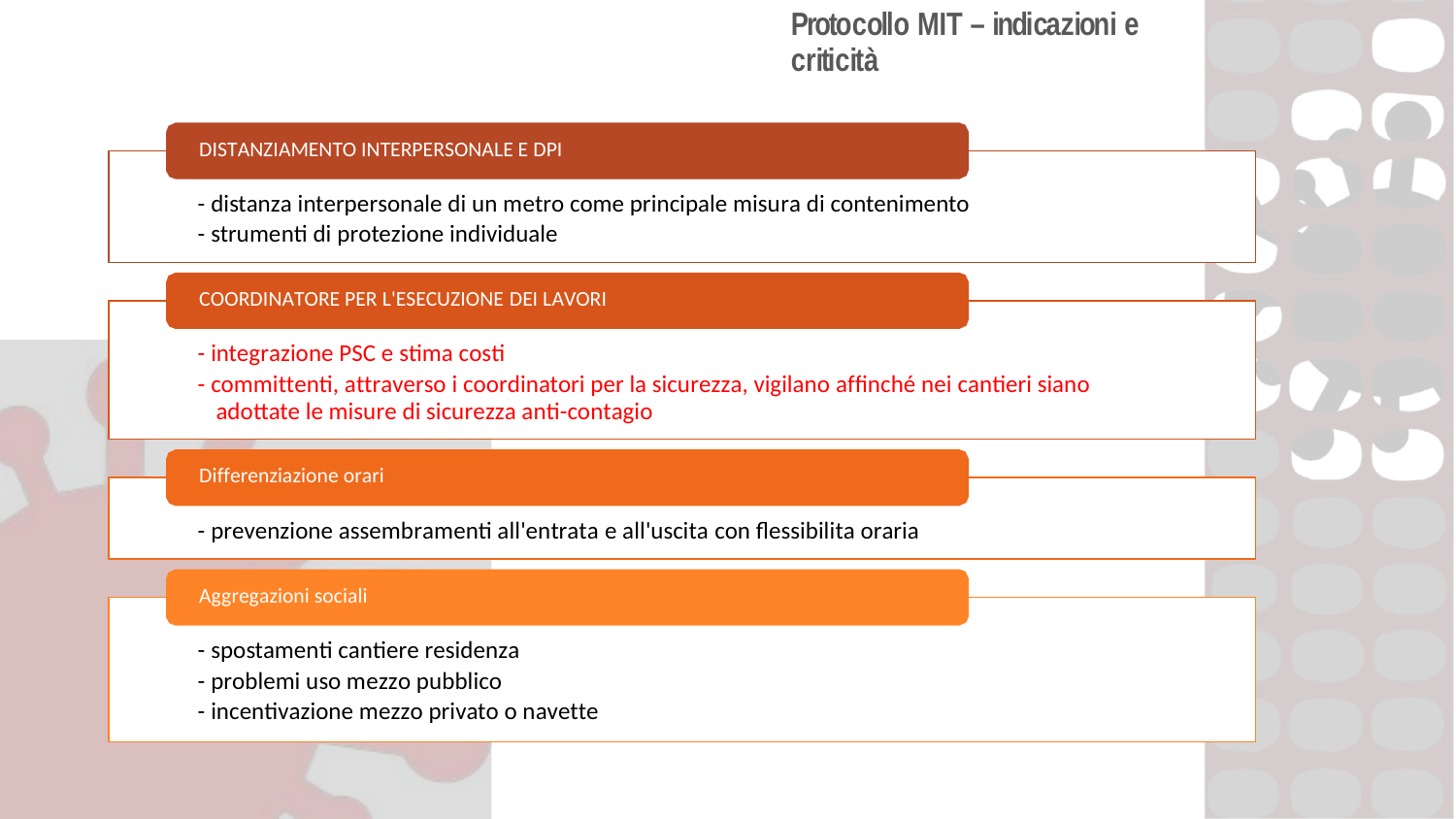

Protocollo MIT – indicazioni e criticità

DISTANZIAMENTO INTERPERSONALE E DPI

- distanza interpersonale di un metro come principale misura di contenimento
- strumenti di protezione individuale

COORDINATORE PER L'ESECUZIONE DEI LAVORI

- integrazione PSC e stima costi
- committenti, attraverso i coordinatori per la sicurezza, vigilano affinché nei cantieri siano adottate le misure di sicurezza anti-contagio

Differenziazione orari

- prevenzione assembramenti all'entrata e all'uscita con flessibilita oraria

Aggregazioni sociali

- spostamenti cantiere residenza
- problemi uso mezzo pubblico
- incentivazione mezzo privato o navette